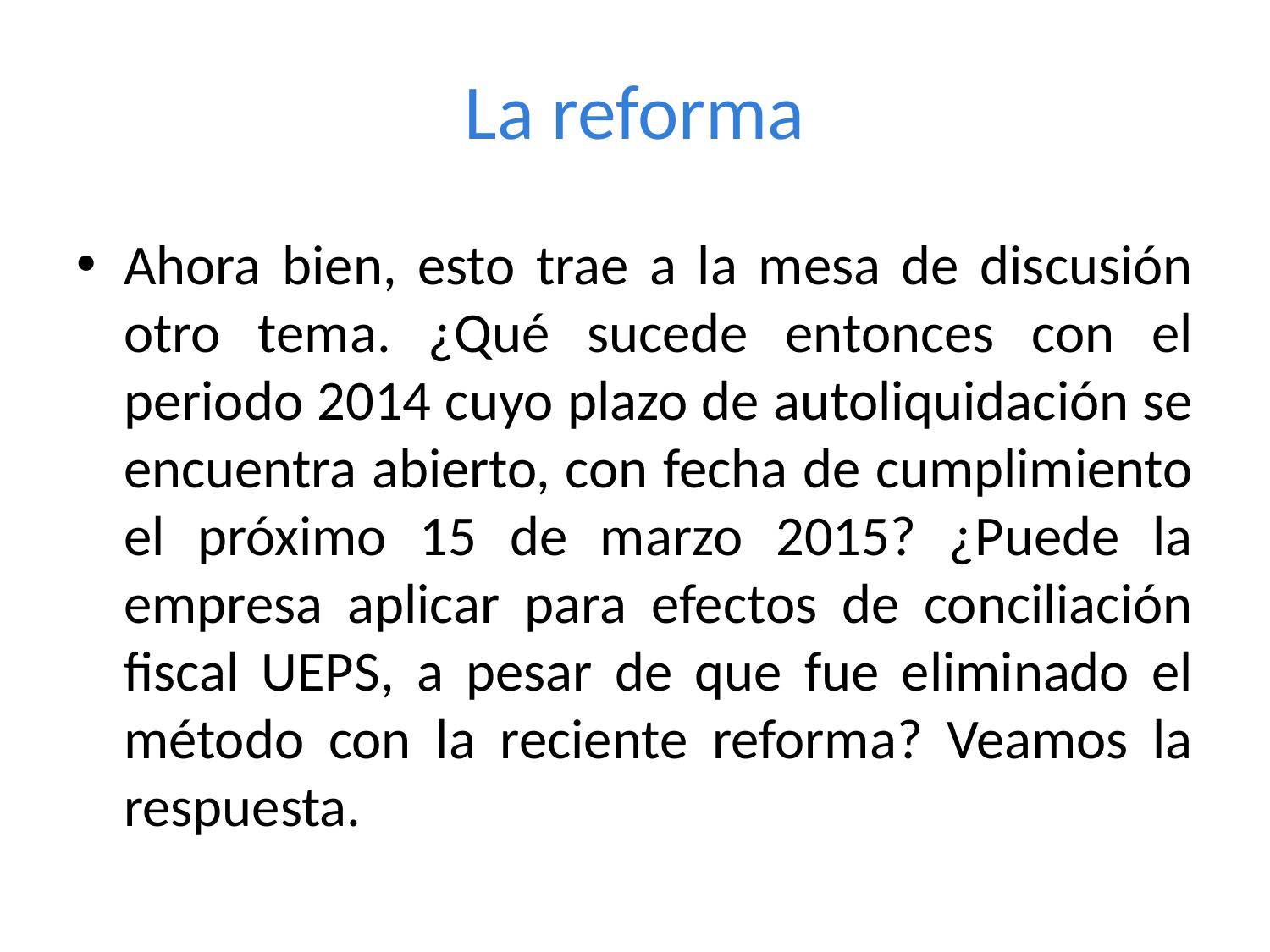

# La reforma
Ahora bien, esto trae a la mesa de discusión otro tema. ¿Qué sucede entonces con el periodo 2014 cuyo plazo de autoliquidación se encuentra abierto, con fecha de cumplimiento el próximo 15 de marzo 2015? ¿Puede la empresa aplicar para efectos de conciliación fiscal UEPS, a pesar de que fue eliminado el método con la reciente reforma? Veamos la respuesta.